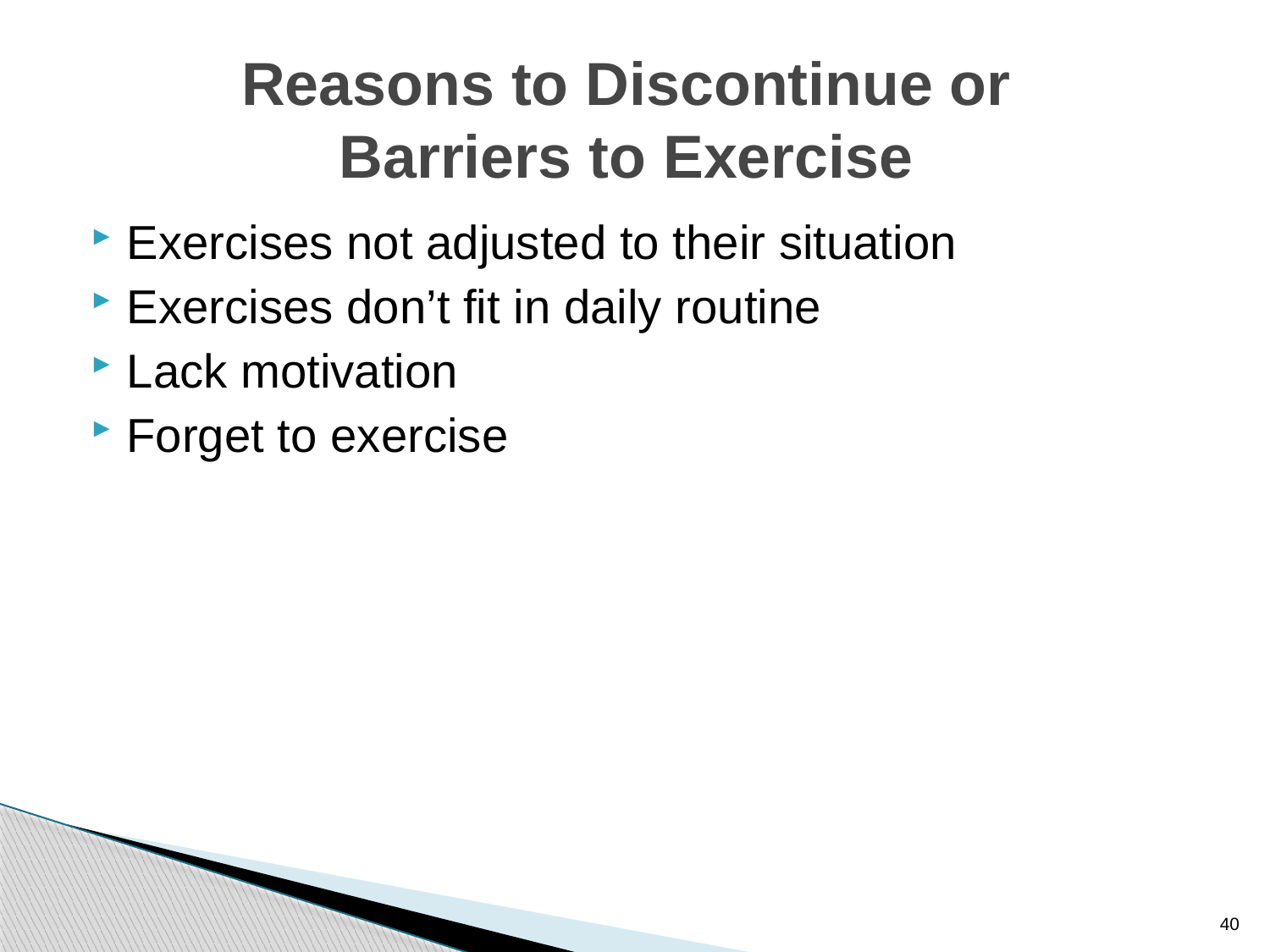

# Reasons to Discontinue or Barriers to Exercise
Exercises not adjusted to their situation
Exercises don’t fit in daily routine
Lack motivation
Forget to exercise
40